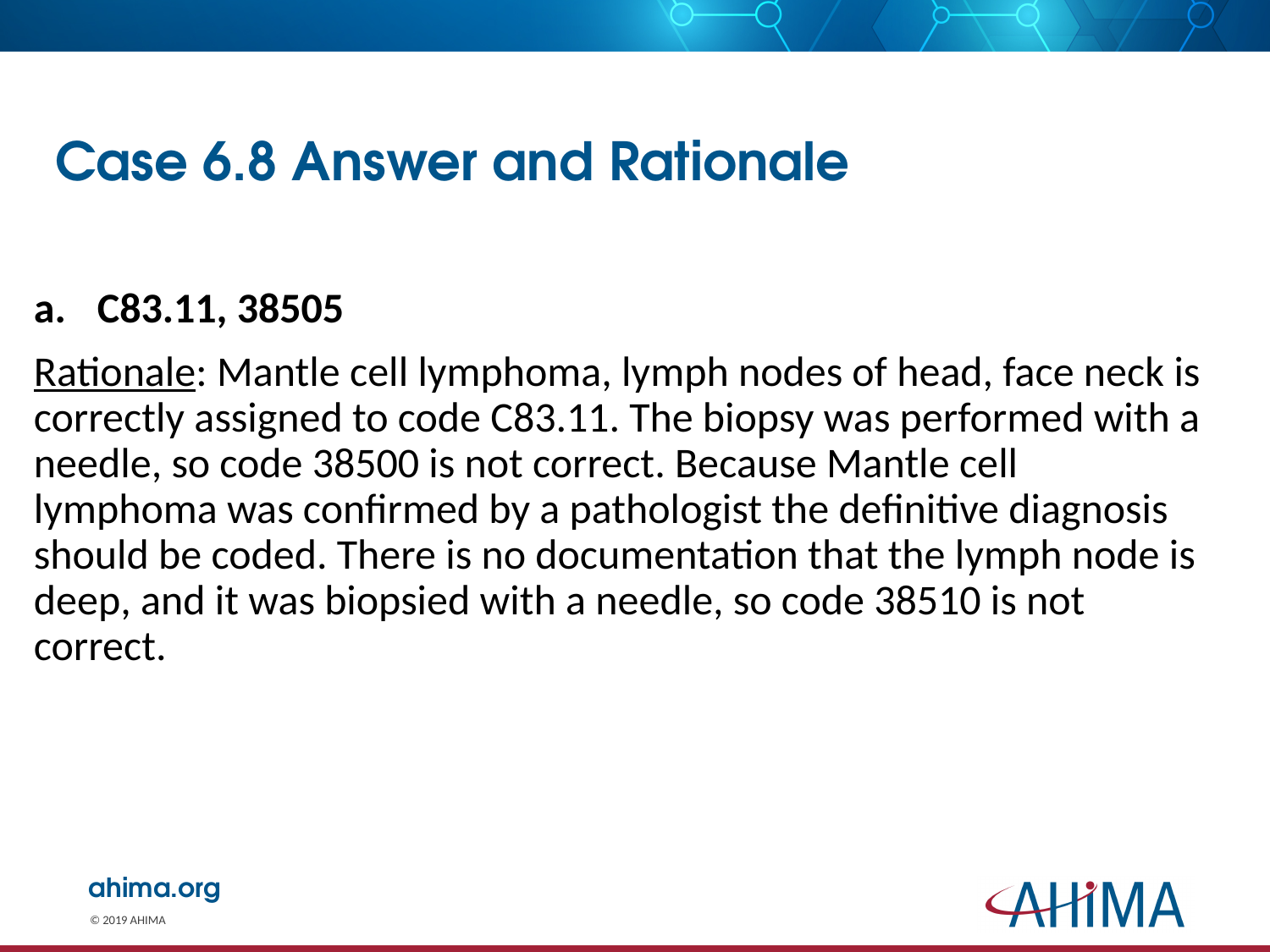

# Case 6.8 Answer and Rationale

C83.11, 38505
Rationale: Mantle cell lymphoma, lymph nodes of head, face neck is correctly assigned to code C83.11. The biopsy was performed with a needle, so code 38500 is not correct. Because Mantle cell lymphoma was confirmed by a pathologist the definitive diagnosis should be coded. There is no documentation that the lymph node is deep, and it was biopsied with a needle, so code 38510 is not correct.